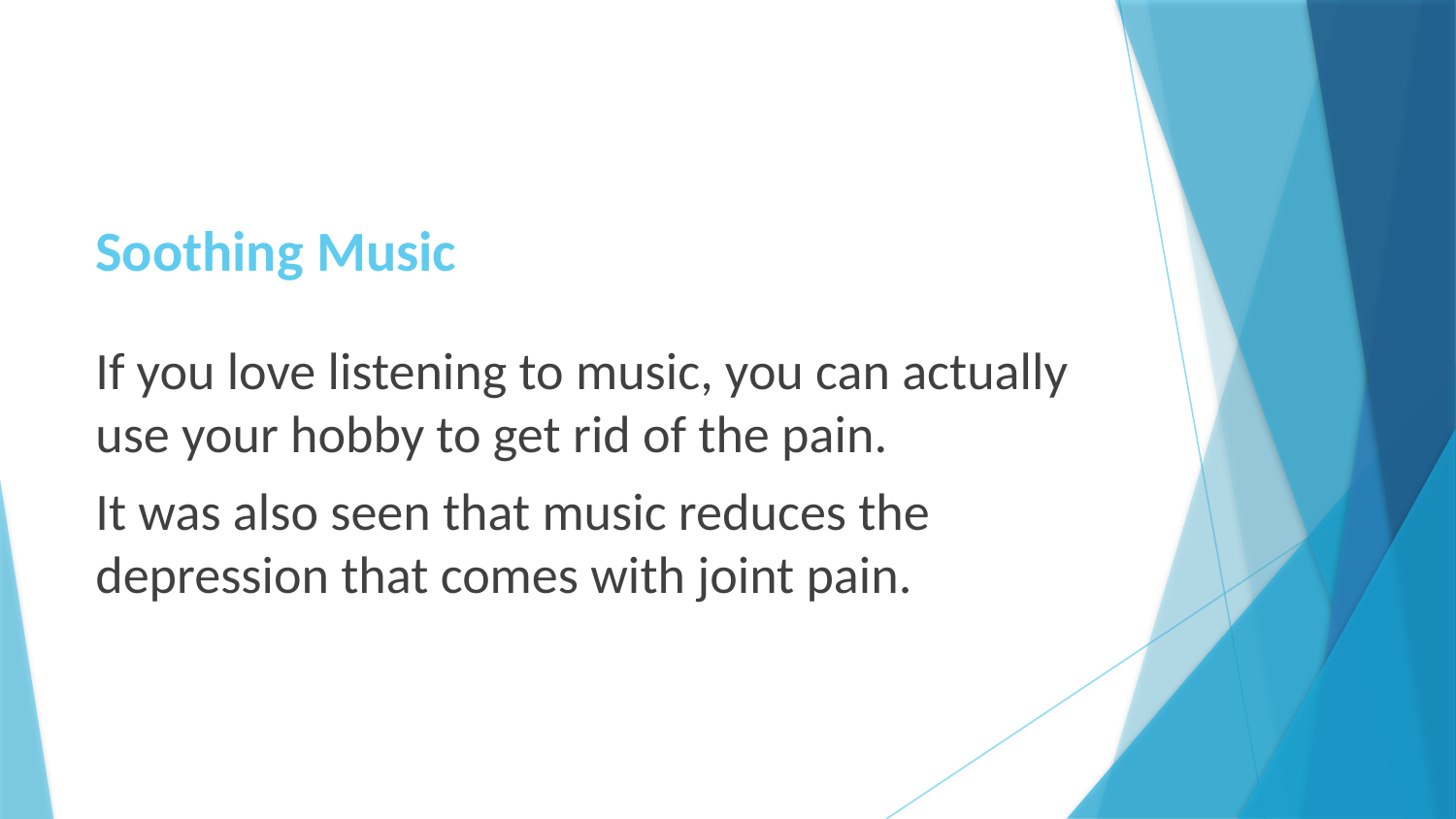

# Soothing Music
If you love listening to music, you can actually use your hobby to get rid of the pain.
It was also seen that music reduces the depression that comes with joint pain.